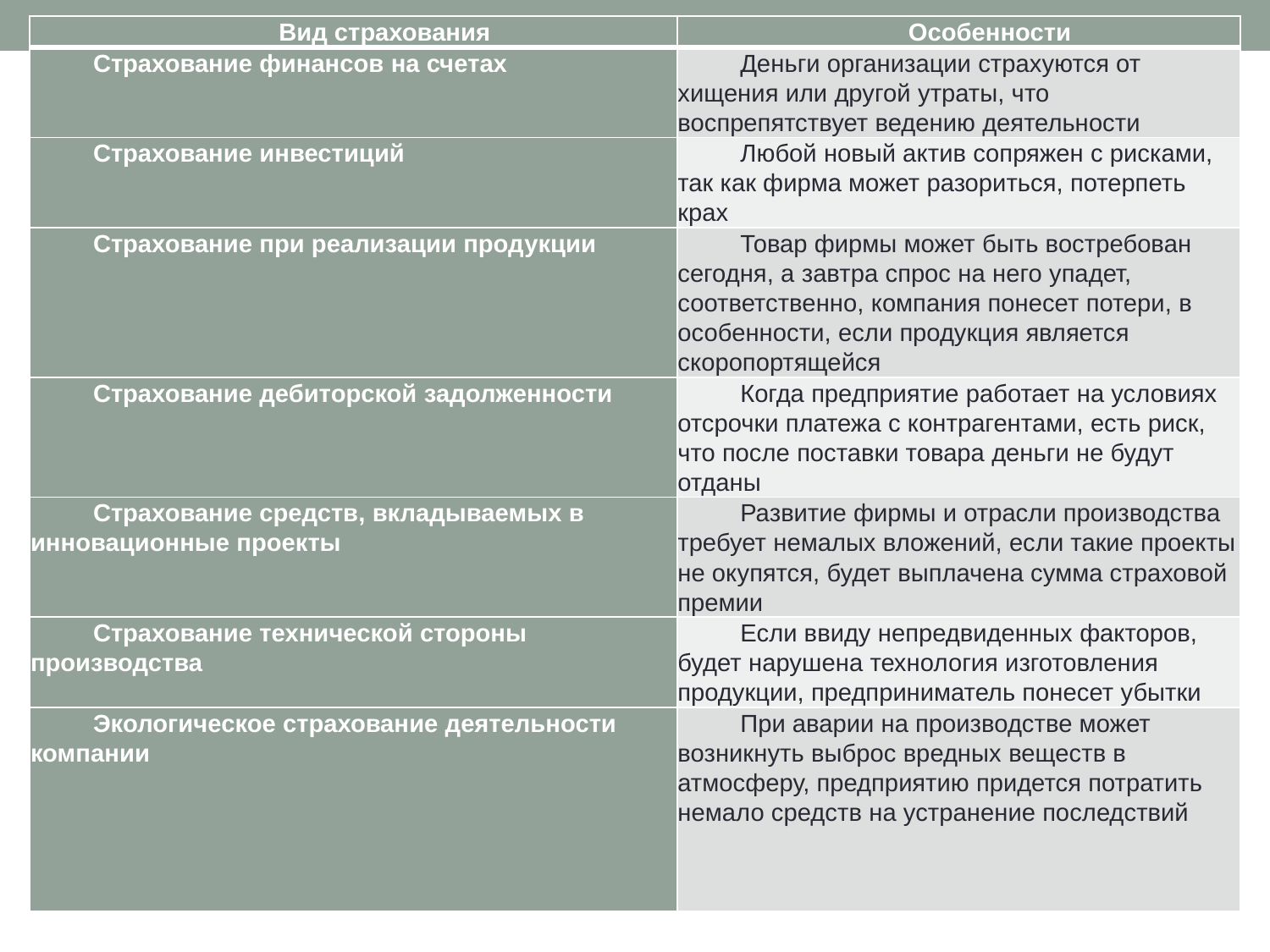

| Вид страхования | Особенности |
| --- | --- |
| Страхование финансов на счетах | Деньги организации страхуются от хищения или другой утраты, что воспрепятствует ведению деятельности |
| Страхование инвестиций | Любой новый актив сопряжен с рисками, так как фирма может разориться, потерпеть крах |
| Страхование при реализации продукции | Товар фирмы может быть востребован сегодня, а завтра спрос на него упадет, соответственно, компания понесет потери, в особенности, если продукция является скоропортящейся |
| Страхование дебиторской задолженности | Когда предприятие работает на условиях отсрочки платежа с контрагентами, есть риск, что после поставки товара деньги не будут отданы |
| Страхование средств, вкладываемых в инновационные проекты | Развитие фирмы и отрасли производства требует немалых вложений, если такие проекты не окупятся, будет выплачена сумма страховой премии |
| Страхование технической стороны производства | Если ввиду непредвиденных факторов, будет нарушена технология изготовления продукции, предприниматель понесет убытки |
| Экологическое страхование деятельности компании | При аварии на производстве может возникнуть выброс вредных веществ в атмосферу, предприятию придется потратить немало средств на устранение последствий |
Страхование предпринимательских рисков включает в себя многочисленные виды, обусловленные разнообразной профессиональной деятельностью и направлениями работы компаний:

#